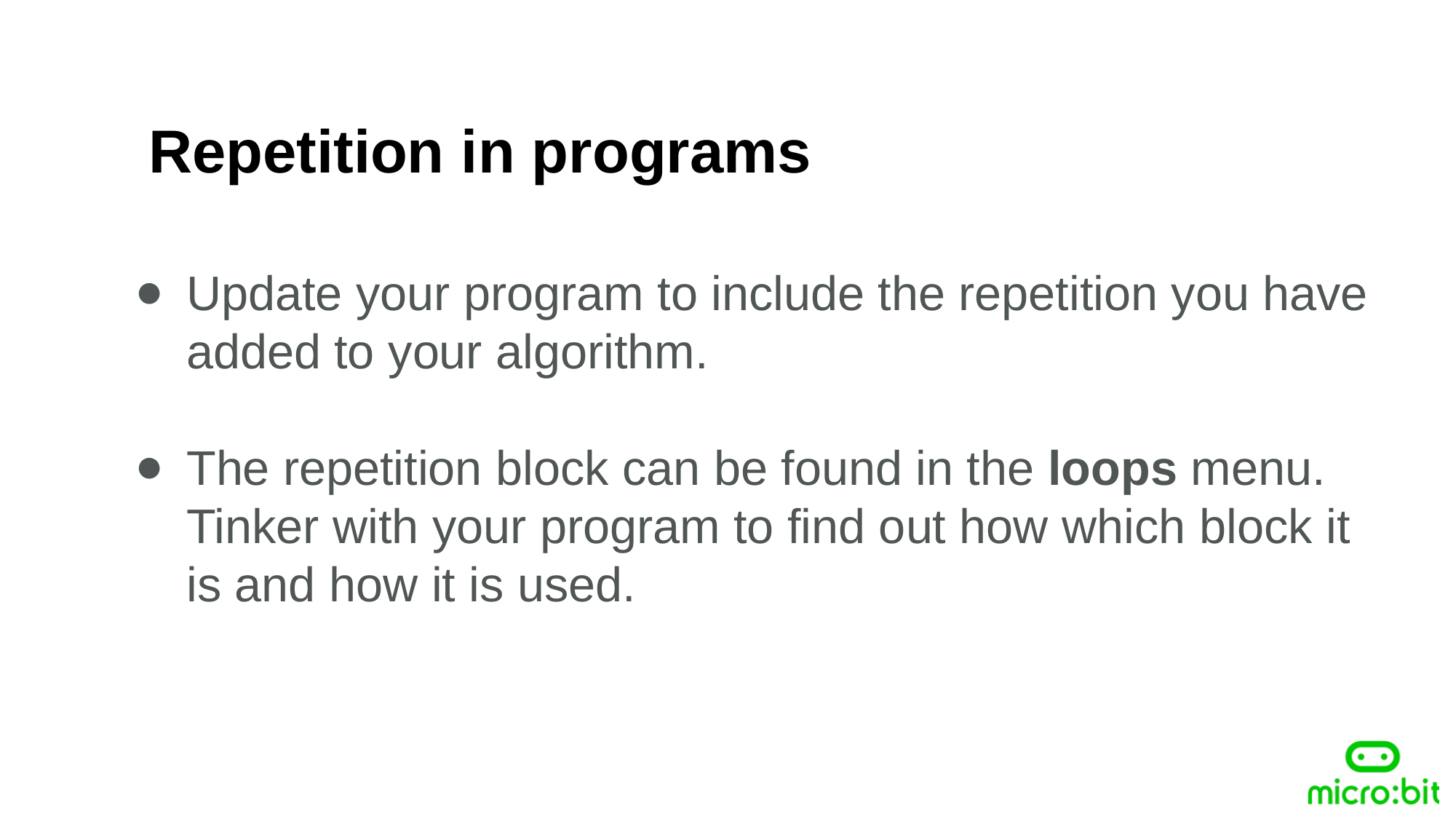

Repetition in programs

Update your program to include the repetition you have added to your algorithm.

The repetition block can be found in the loops menu. Tinker with your program to find out how which block it is and how it is used.